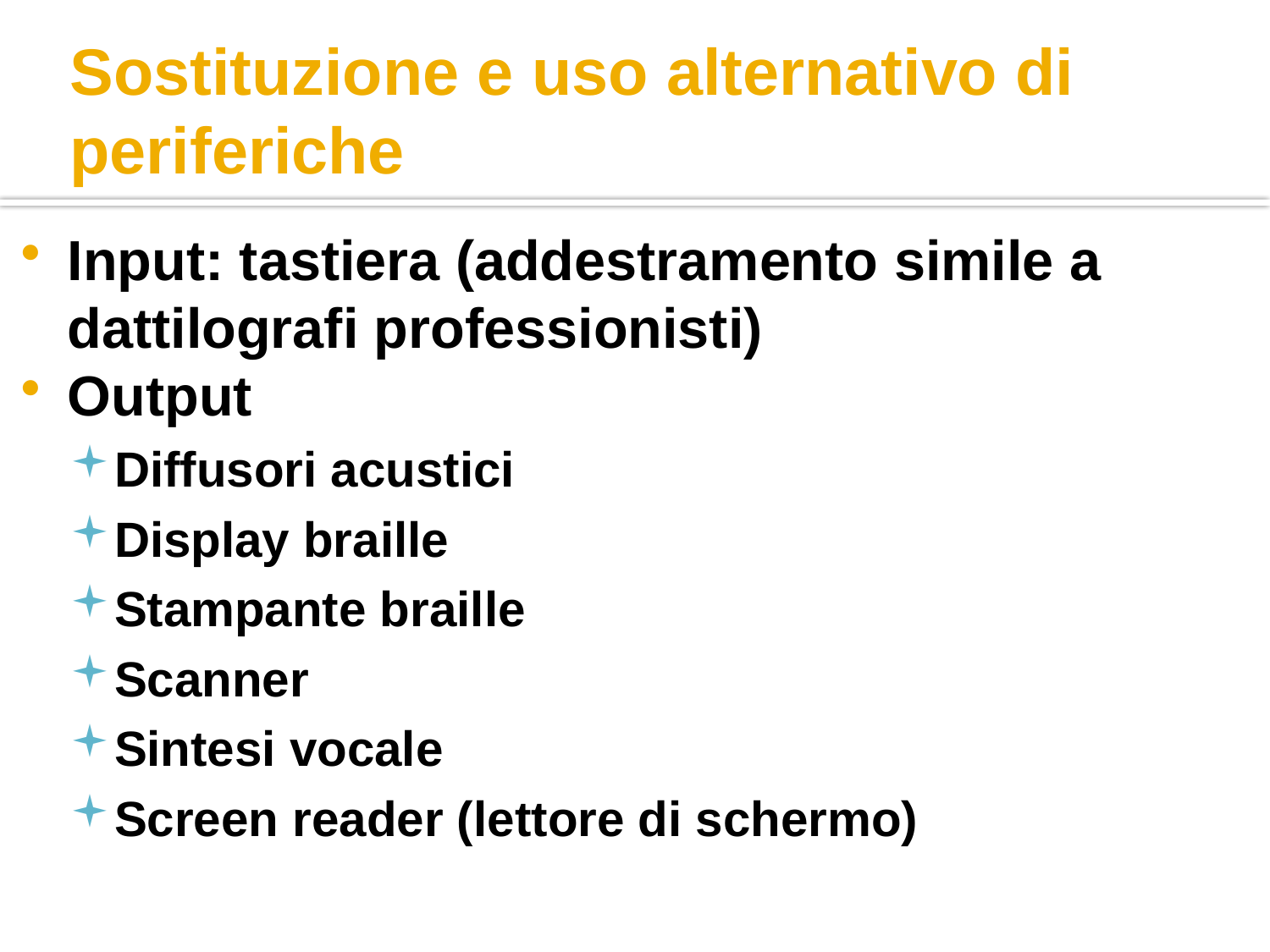

# Sostituzione e uso alternativo di periferiche
Input: tastiera (addestramento simile a dattilografi professionisti)
Output
Diffusori acustici
Display braille
Stampante braille
Scanner
Sintesi vocale
Screen reader (lettore di schermo)